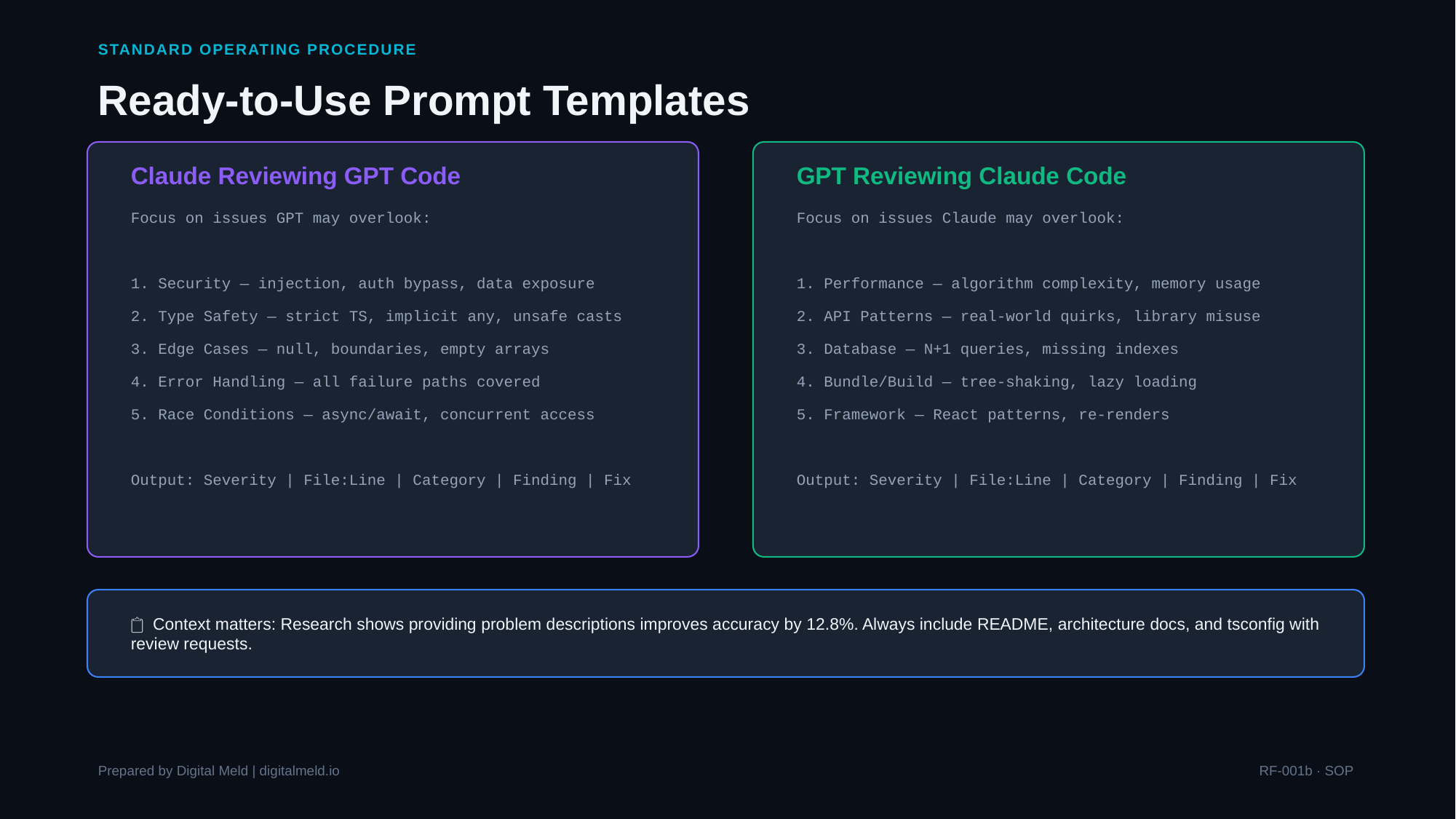

STANDARD OPERATING PROCEDURE
Ready-to-Use Prompt Templates

Claude Reviewing GPT Code
GPT Reviewing Claude Code
Focus on issues GPT may overlook:
Focus on issues Claude may overlook:

1. Security — injection, auth bypass, data exposure
1. Performance — algorithm complexity, memory usage
2. Type Safety — strict TS, implicit any, unsafe casts
2. API Patterns — real-world quirks, library misuse
3. Edge Cases — null, boundaries, empty arrays
3. Database — N+1 queries, missing indexes
4. Error Handling — all failure paths covered
4. Bundle/Build — tree-shaking, lazy loading
5. Race Conditions — async/await, concurrent access
5. Framework — React patterns, re-renders

Output: Severity | File:Line | Category | Finding | Fix
Output: Severity | File:Line | Category | Finding | Fix

📋  Context matters: Research shows providing problem descriptions improves accuracy by 12.8%. Always include README, architecture docs, and tsconfig with review requests.
Prepared by Digital Meld | digitalmeld.io
RF-001b · SOP